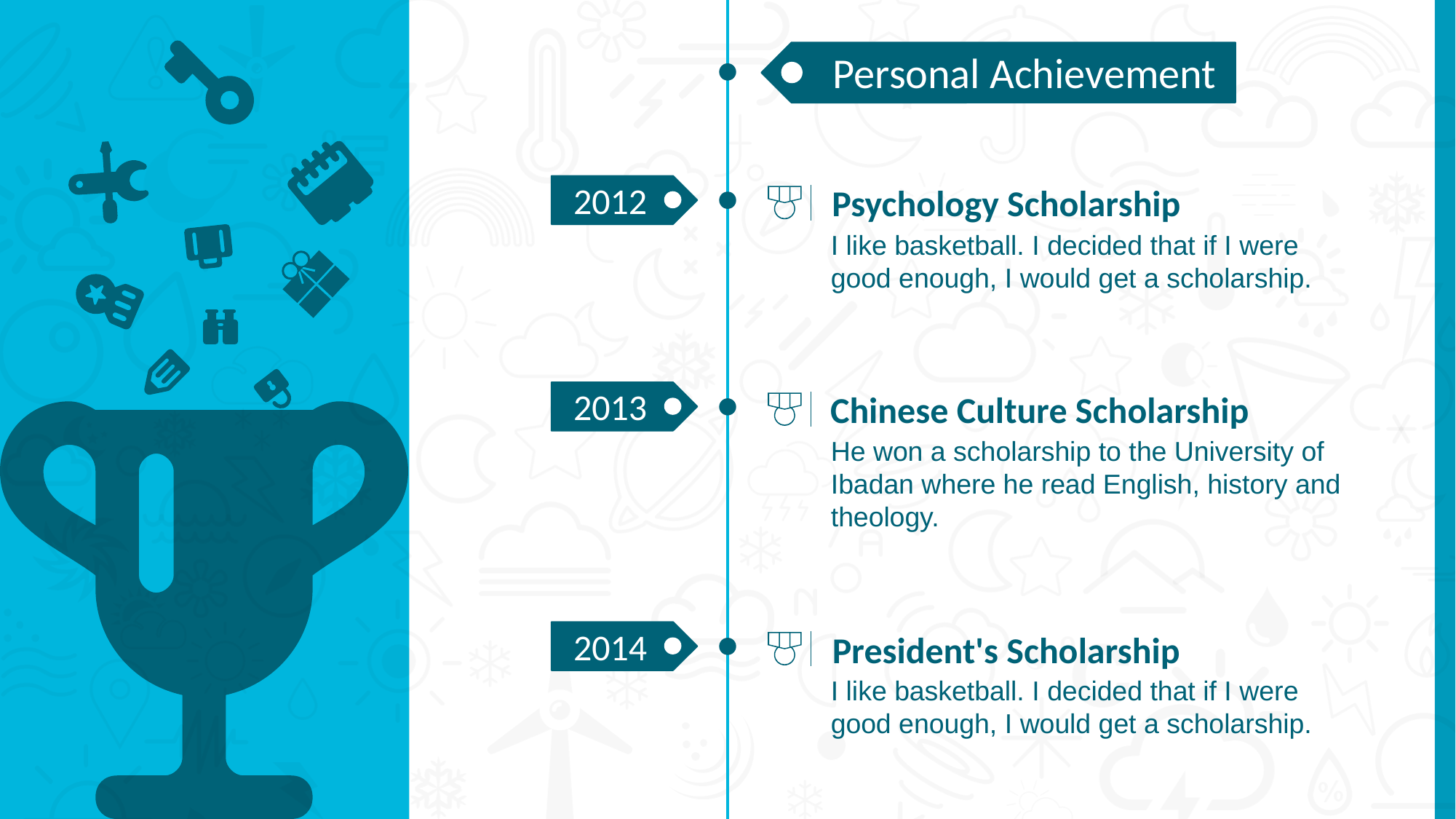

Personal Achievement

2012

Psychology Scholarship

I like basketball. I decided that if I were good enough, I would get a scholarship.

2013

Chinese Culture Scholarship

He won a scholarship to the University of Ibadan where he read English, history and theology.
2014

President's Scholarship

I like basketball. I decided that if I were good enough, I would get a scholarship.